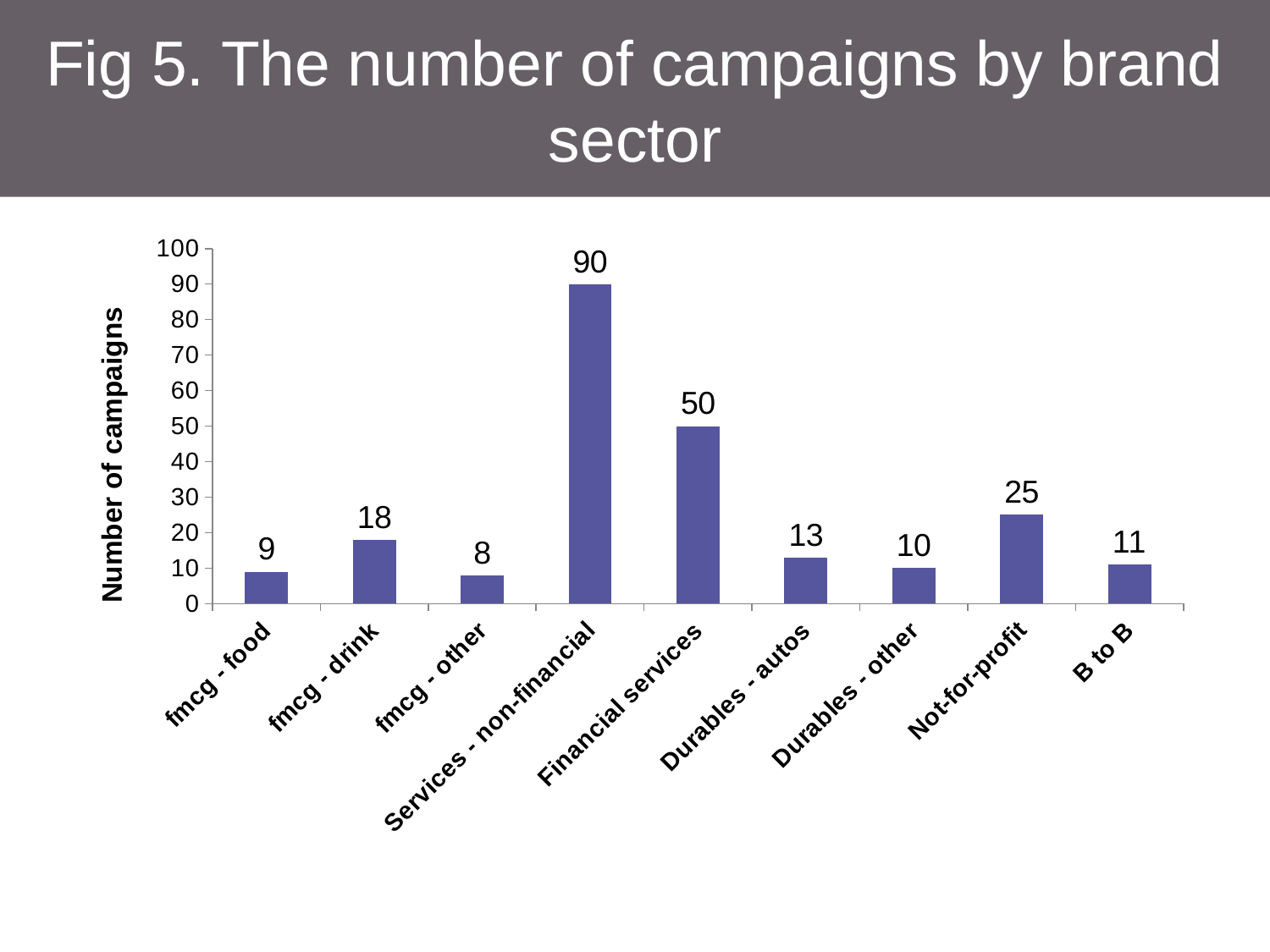

# Fig 5. The number of campaigns by brand sector

### Chart

| Category | Number of campaigns |
|---|---|
| fmcg - food | 9.0 |
| fmcg - drink | 18.0 |
| fmcg - other | 8.0 |
| Services - non-financial | 90.0 |
| Financial services | 50.0 |
| Durables - autos | 13.0 |
| Durables - other | 10.0 |
| Not-for-profit | 25.0 |
| B to B | 11.0 |